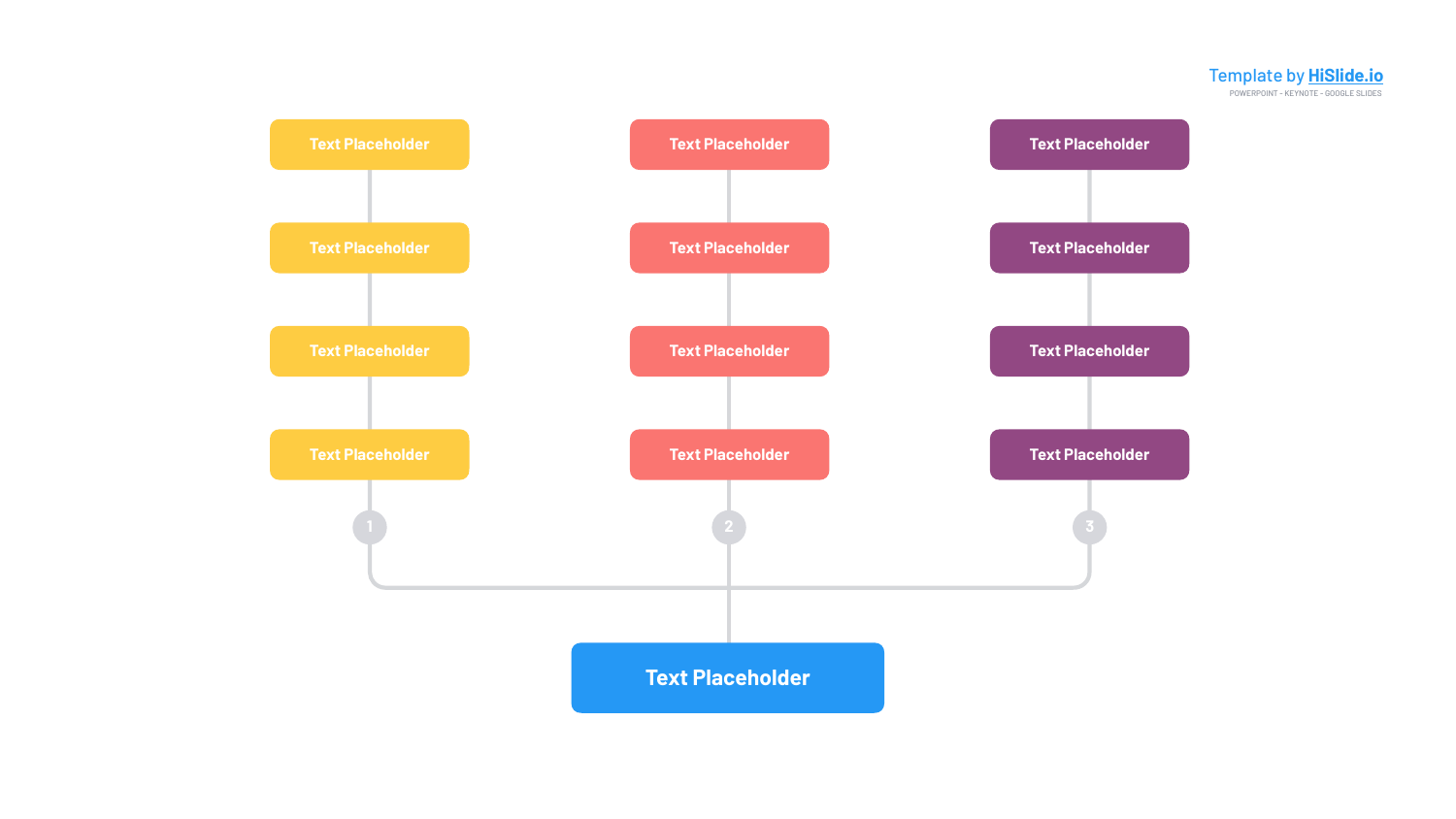

Template by HiSlide.io
POWERPOINT - KEYNOTE - GOOGLE SLIDES

Text Placeholder
Text Placeholder
Text Placeholder

Text Placeholder
Text Placeholder
Text Placeholder

Text Placeholder
Text Placeholder
Text Placeholder

Text Placeholder
Text Placeholder
Text Placeholder

1
2
3

Text Placeholder